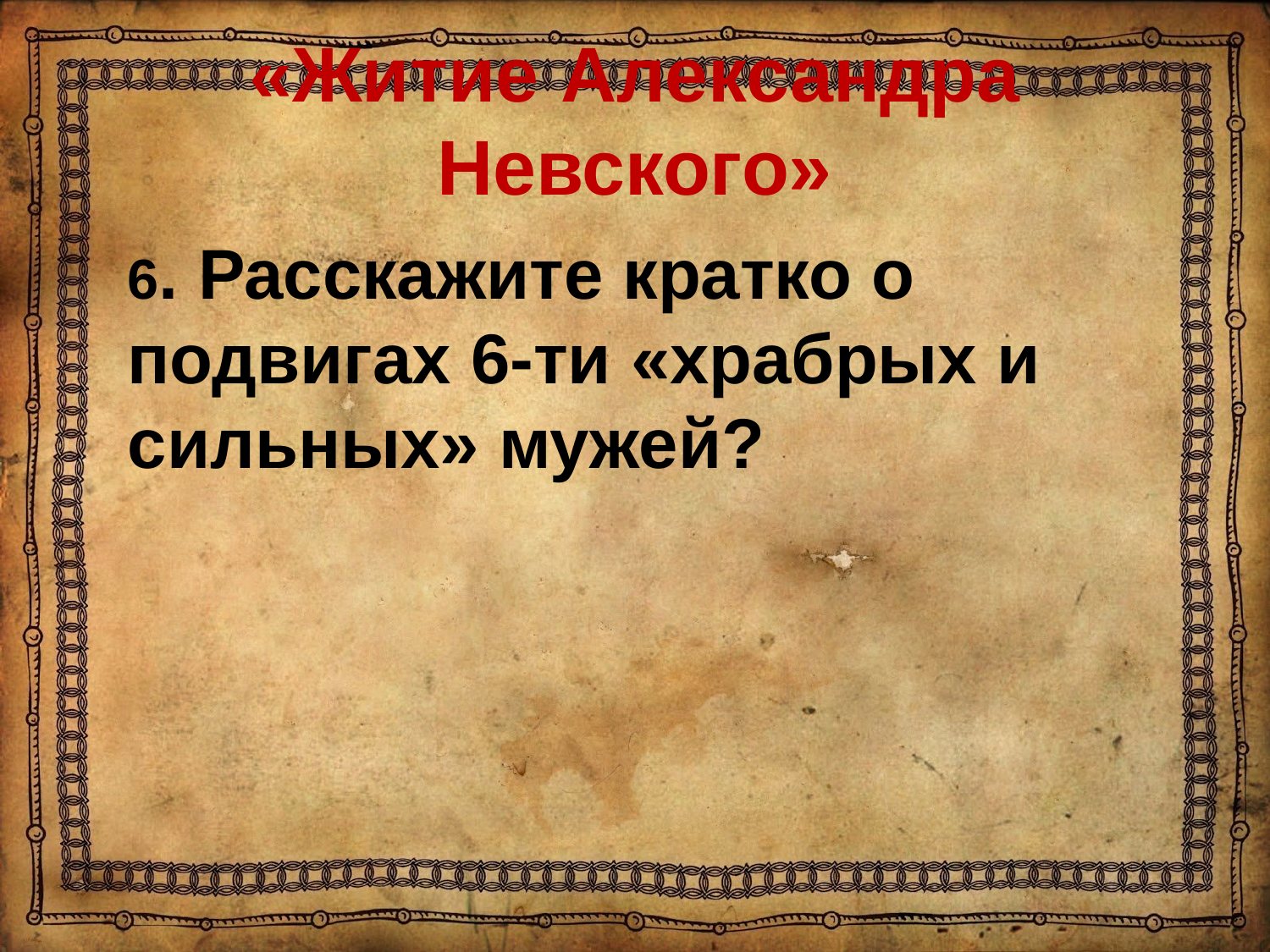

# «Житие Александра Невского»
6. Расскажите кратко о подвигах 6-ти «храбрых и сильных» мужей?